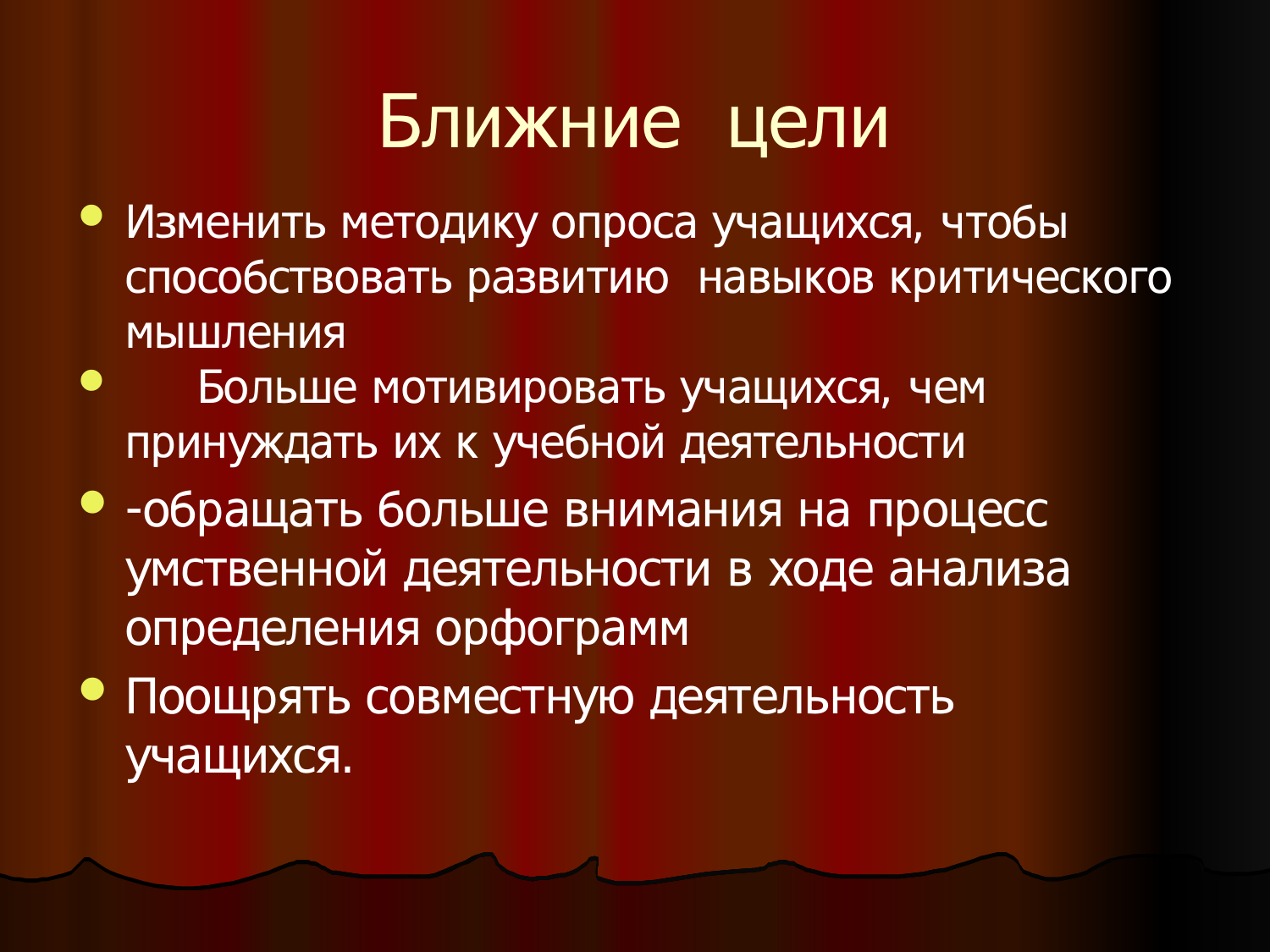

Ближние  цели
Изменить методику опроса учащихся, чтобы способствовать развитию  навыков критического мышления
     Больше мотивировать учащихся, чем принуждать их к учебной деятельности
-обращать больше внимания на процесс умственной деятельности в ходе анализа определения орфограмм
Поощрять совместную деятельность учащихся.